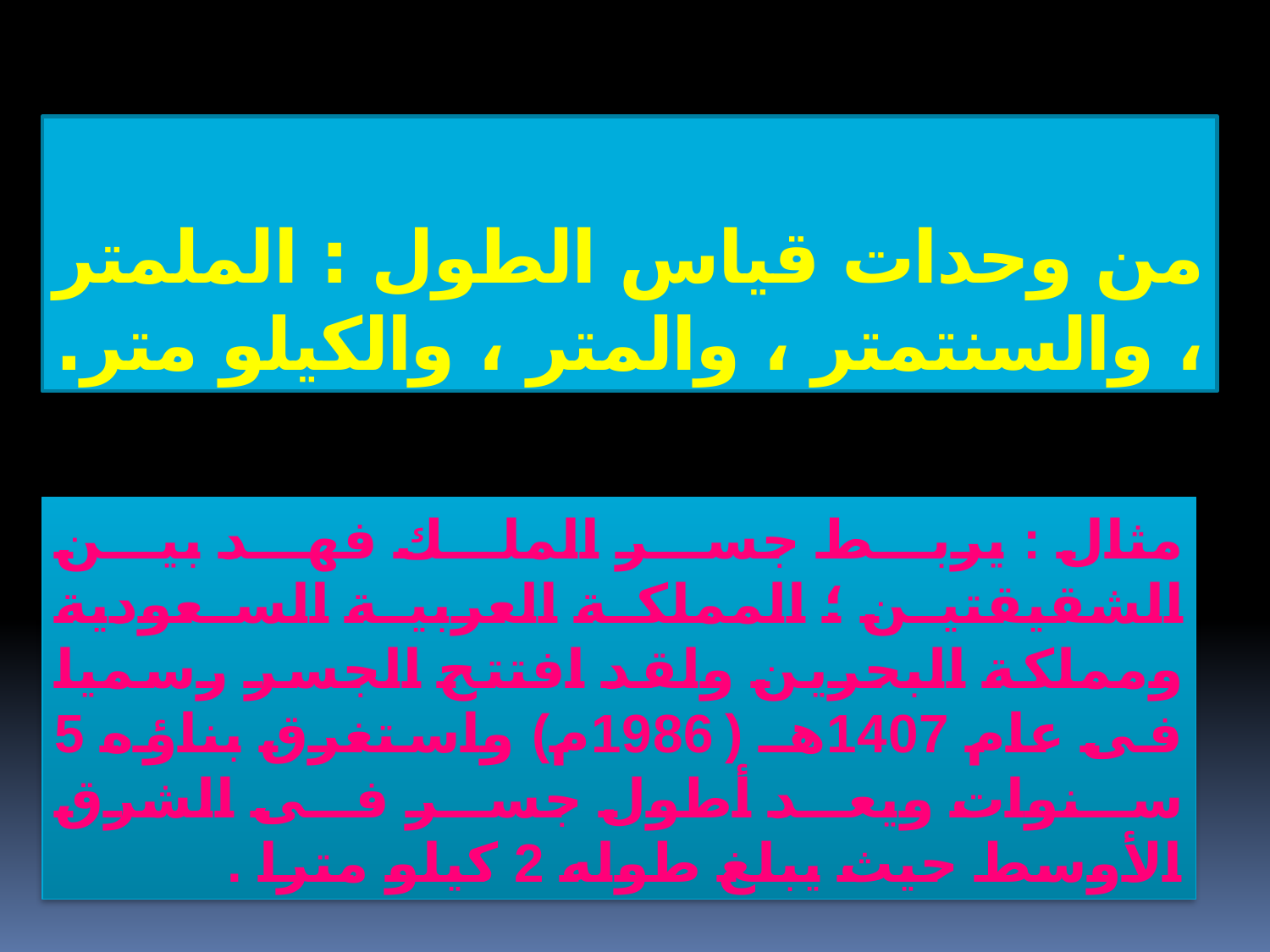

من وحدات قياس الطول : الملمتر ، والسنتمتر ، والمتر ، والكيلو متر.
مثال : يربط جسر الملك فهد بين الشقيقتين ؛ المملكة العربية السعودية ومملكة البحرين ولقد افتتح الجسر رسميا فى عام 1407هـ (1986م) واستغرق بناؤه 5 سنوات ويعد أطول جسر فى الشرق الأوسط حيث يبلغ طوله 2 كيلو مترا .